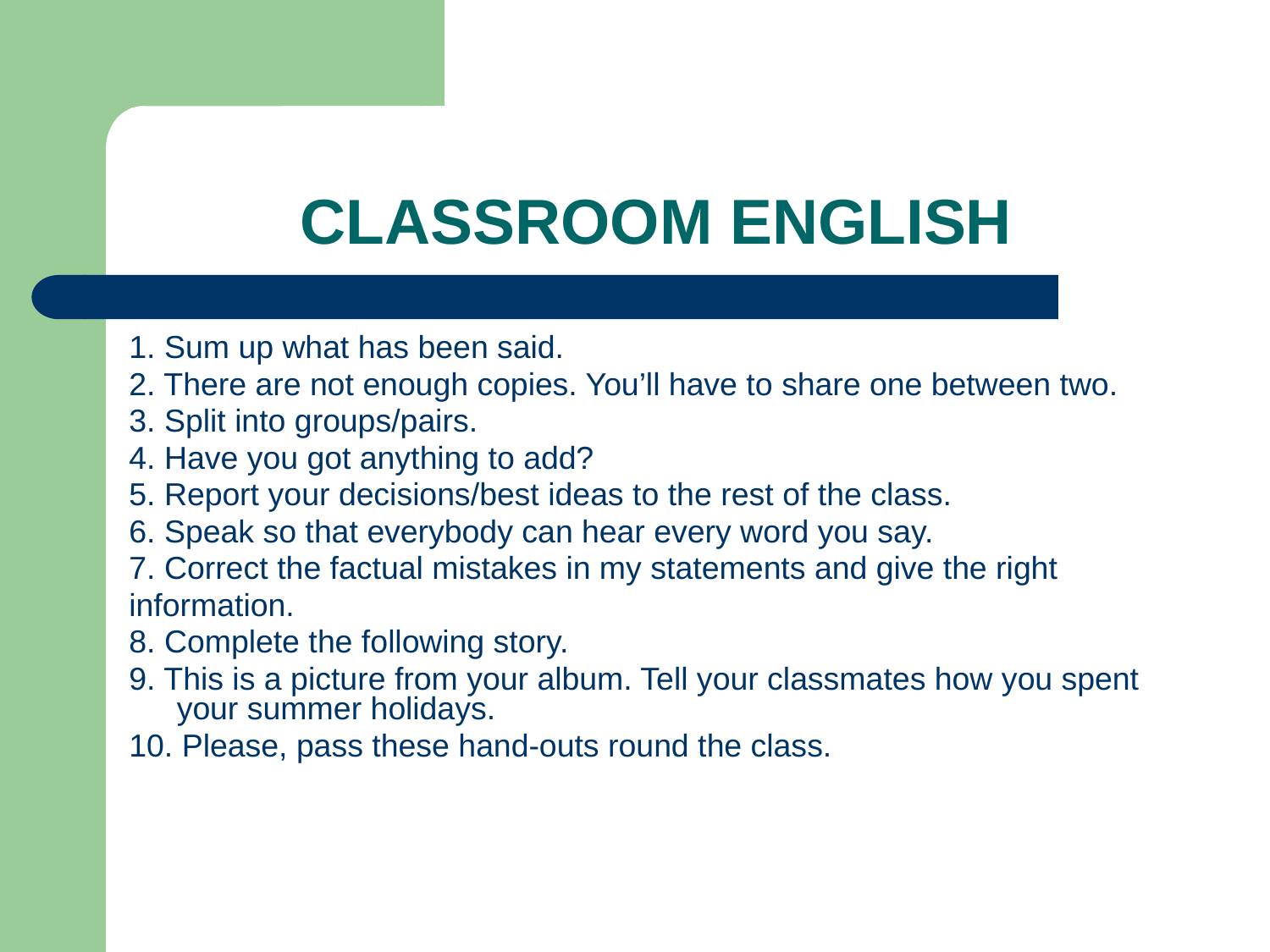

# CLASSROOM ENGLISH
1. Sum up what has been said.
2. There are not enough copies. You’ll have to share one between two.
3. Split into groups/pairs.
4. Have you got anything to add?
5. Report your decisions/best ideas to the rest of the class.
6. Speak so that everybody can hear every word you say.
7. Correct the factual mistakes in my statements and give the right
information.
8. Complete the following story.
9. This is a picture from your album. Tell your classmates how you spent your summer holidays.
10. Please, pass these hand-outs round the class.